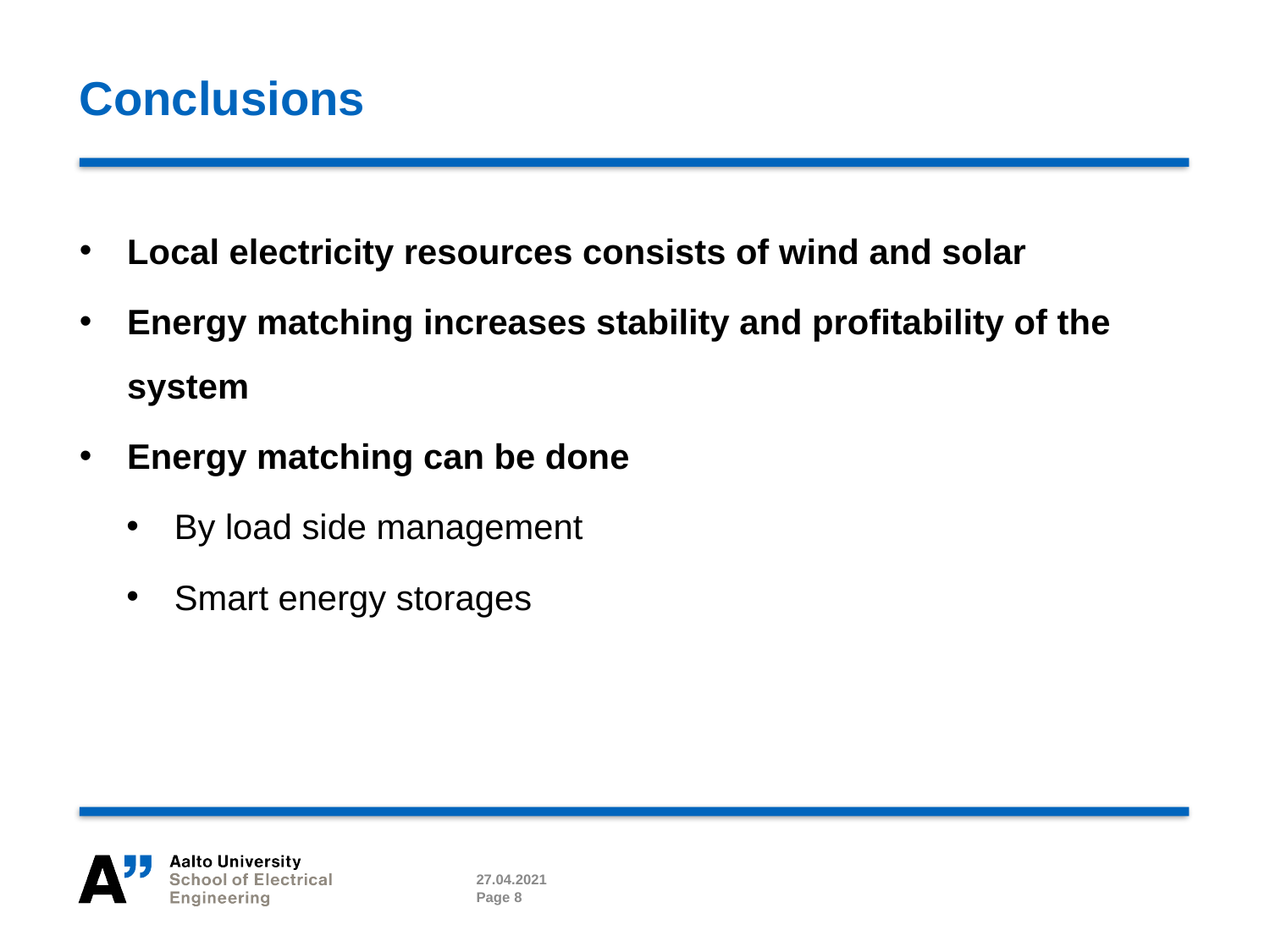

# Conclusions
Local electricity resources consists of wind and solar
Energy matching increases stability and profitability of the system
Energy matching can be done
By load side management
Smart energy storages

27.04.2021
Page 8